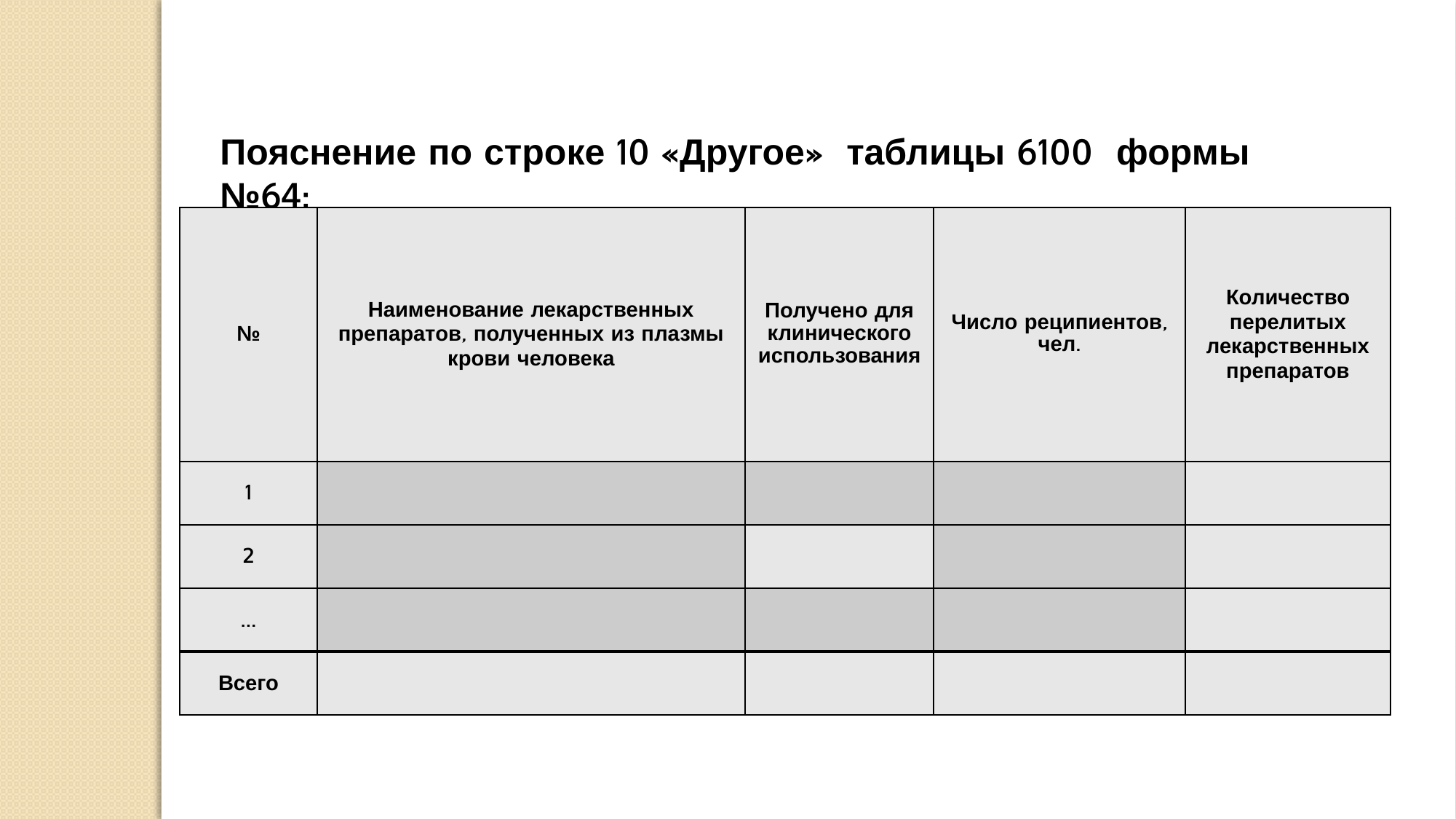

Пояснение по строке 10 «Другое»  таблицы 6100  формы №64:
| № | Наименование лекарственных препаратов, полученных из плазмы крови человека | Получено для клинического использования | Число реципиентов, чел. | Количество перелитых лекарственных препаратов |
| --- | --- | --- | --- | --- |
| 1 |  |  |  |  |
| 2 |  |  |  |  |
| … |  |  |  |  |
| Всего |  |  |  |  |